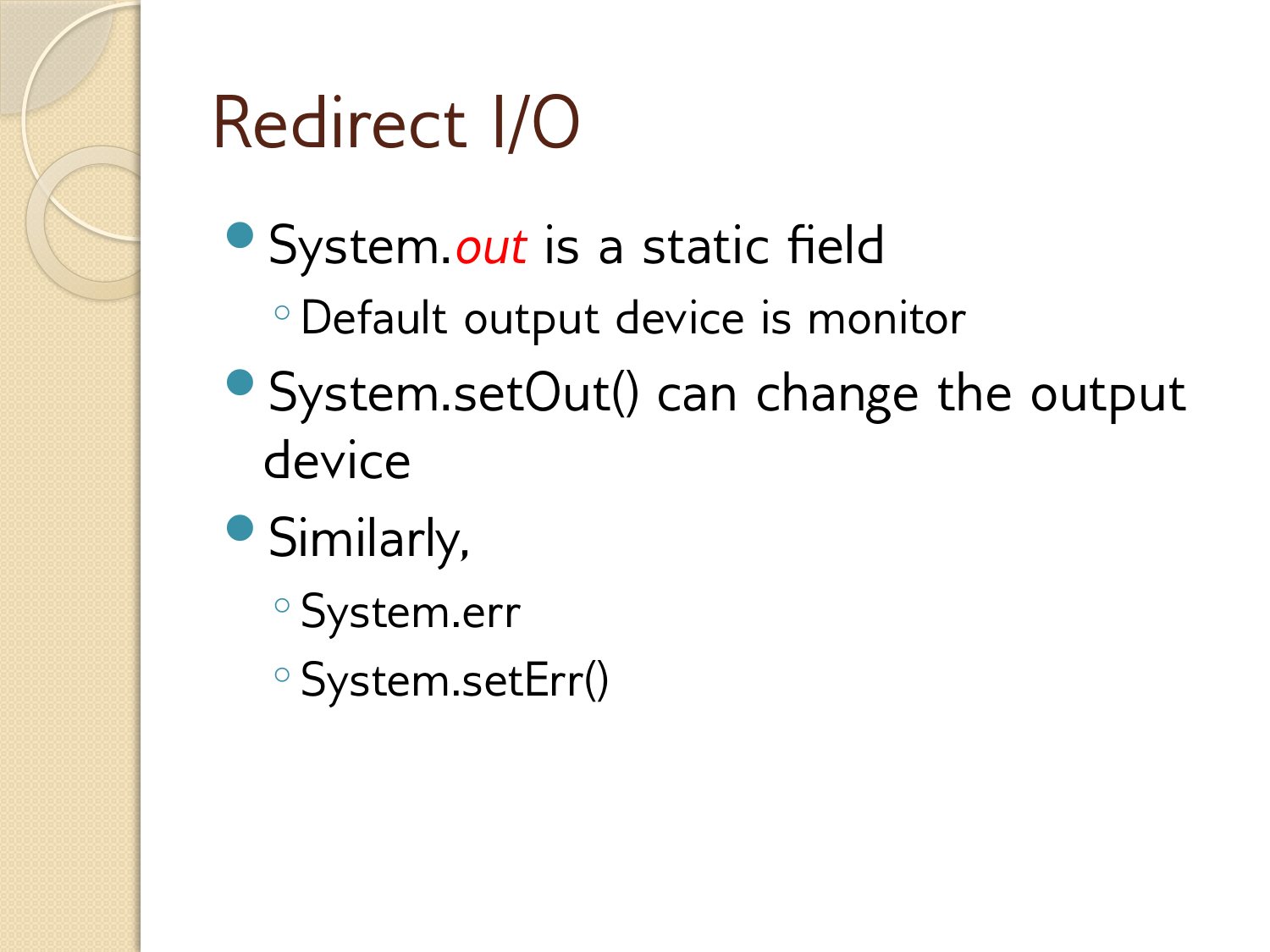

# Redirect I/O
System.out is a static field
Default output device is monitor
System.setOut() can change the output device
Similarly,
System.err
System.setErr()